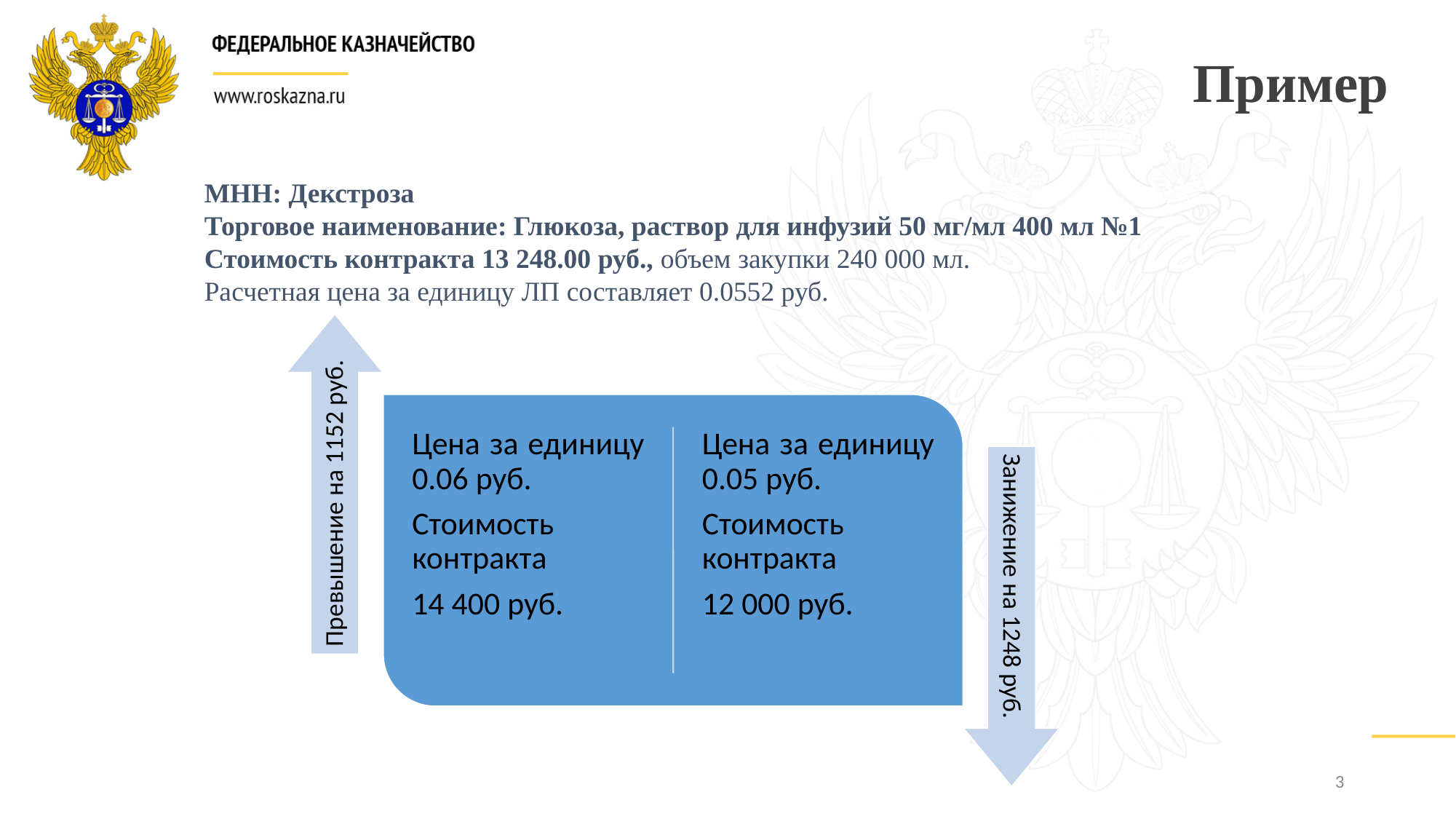

Пример
МНН: Декстроза
Торговое наименование: Глюкоза, раствор для инфузий 50 мг/мл 400 мл №1
Стоимость контракта 13 248.00 руб., объем закупки 240 000 мл.
Расчетная цена за единицу ЛП составляет 0.0552 руб.
Цена за единицу 0.06 руб.
Стоимость контракта
14 400 руб.
Цена за единицу 0.05 руб.
Стоимость контракта
12 000 руб.
Превышение на 1152 руб.
Занижение на 1248 руб.
3